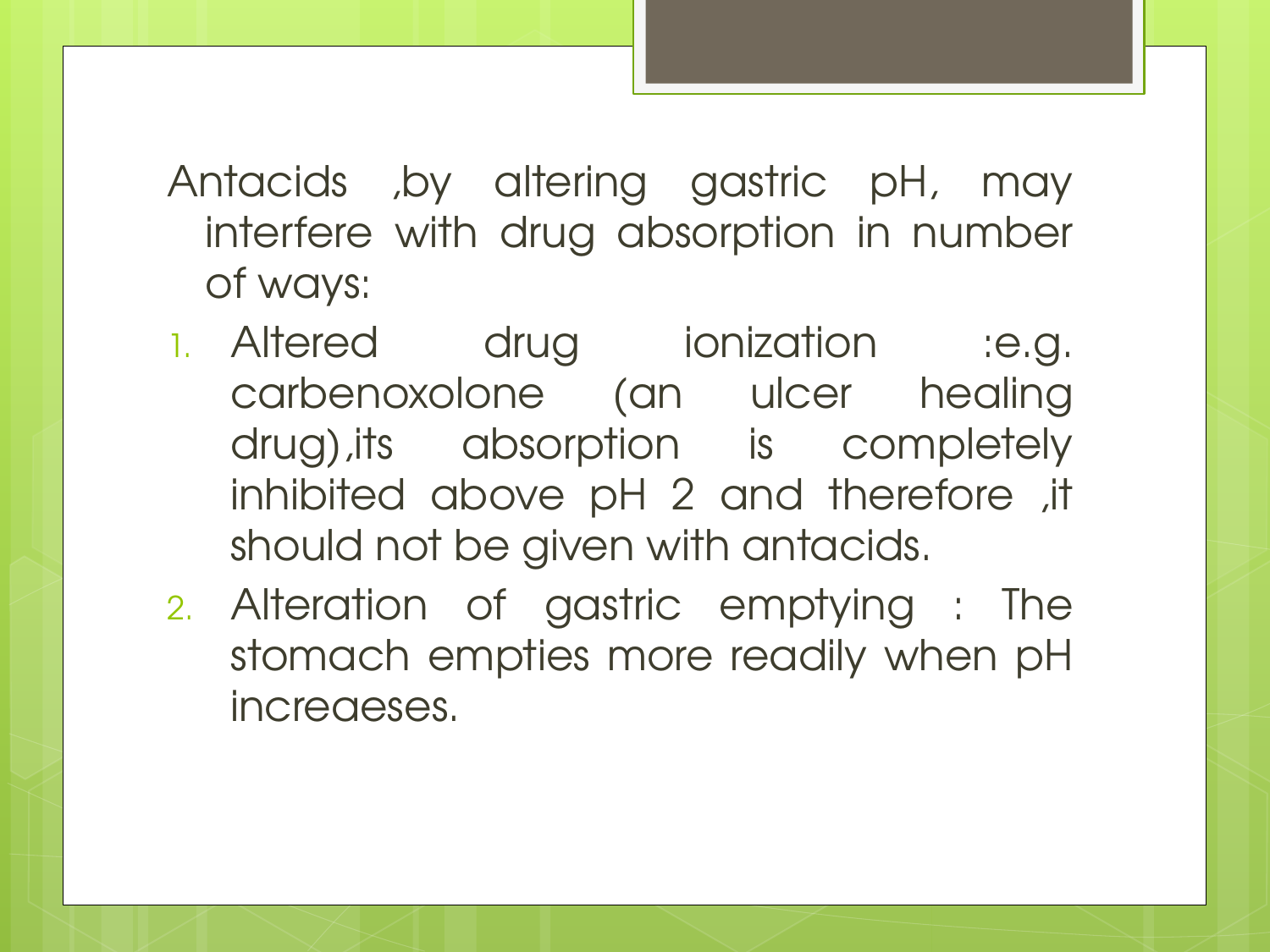

Antacids ,by altering gastric pH, may interfere with drug absorption in number of ways:
Altered drug ionization :e.g. carbenoxolone (an ulcer healing drug),its absorption is completely inhibited above pH 2 and therefore ,it should not be given with antacids.
Alteration of gastric emptying : The stomach empties more readily when pH increaeses.